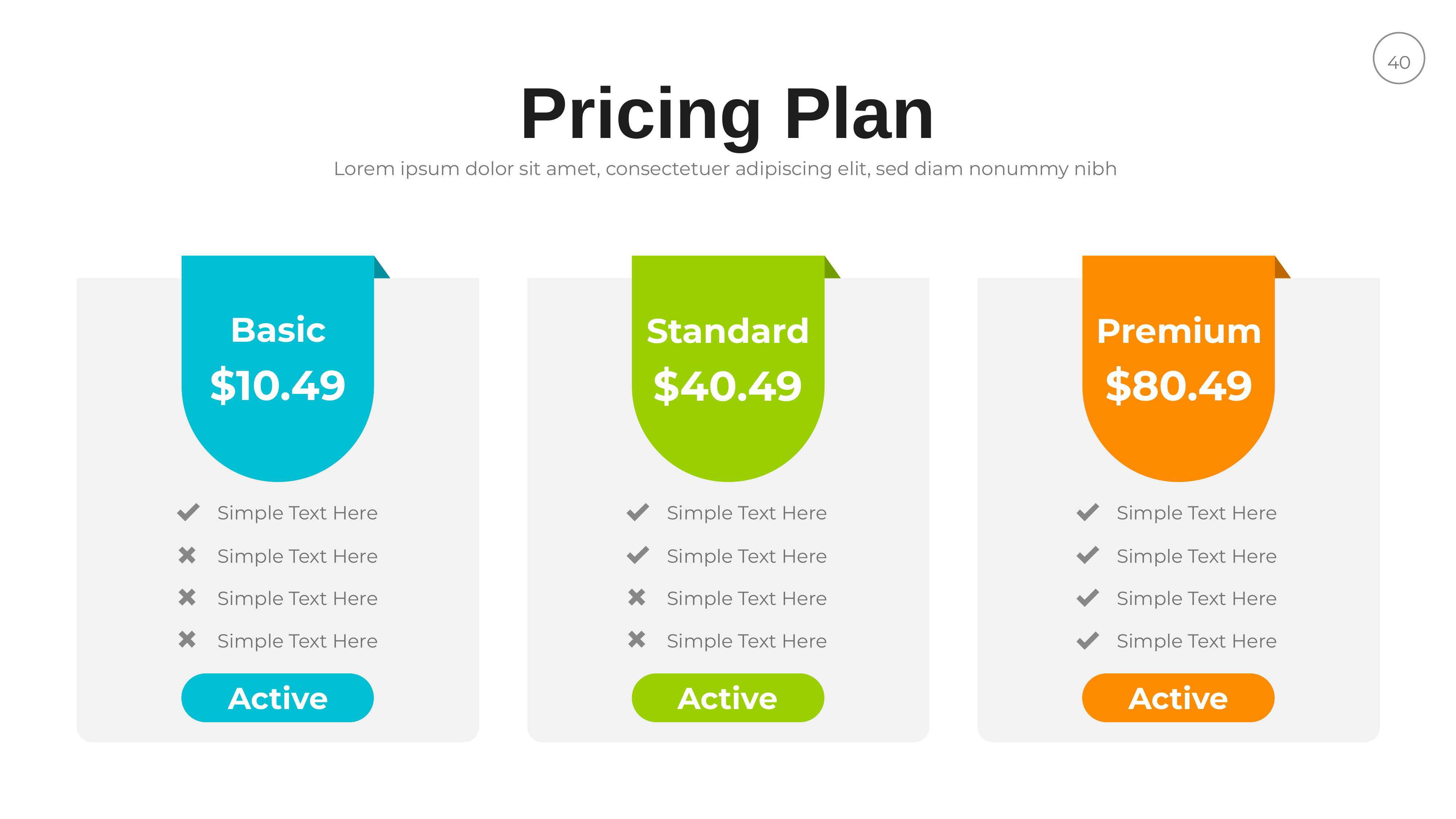

Pricing Plan
Lorem ipsum dolor sit amet, consectetuer adipiscing elit, sed diam nonummy nibh

Basic
Standard
Premium
$10.49
$80.49
$40.49
Simple Text Here
Simple Text Here
Simple Text Here

Simple Text Here
Simple Text Here
Simple Text Here

Simple Text Here
Simple Text Here
Simple Text Here

Simple Text Here
Simple Text Here
Simple Text Here

Active
Active
Active